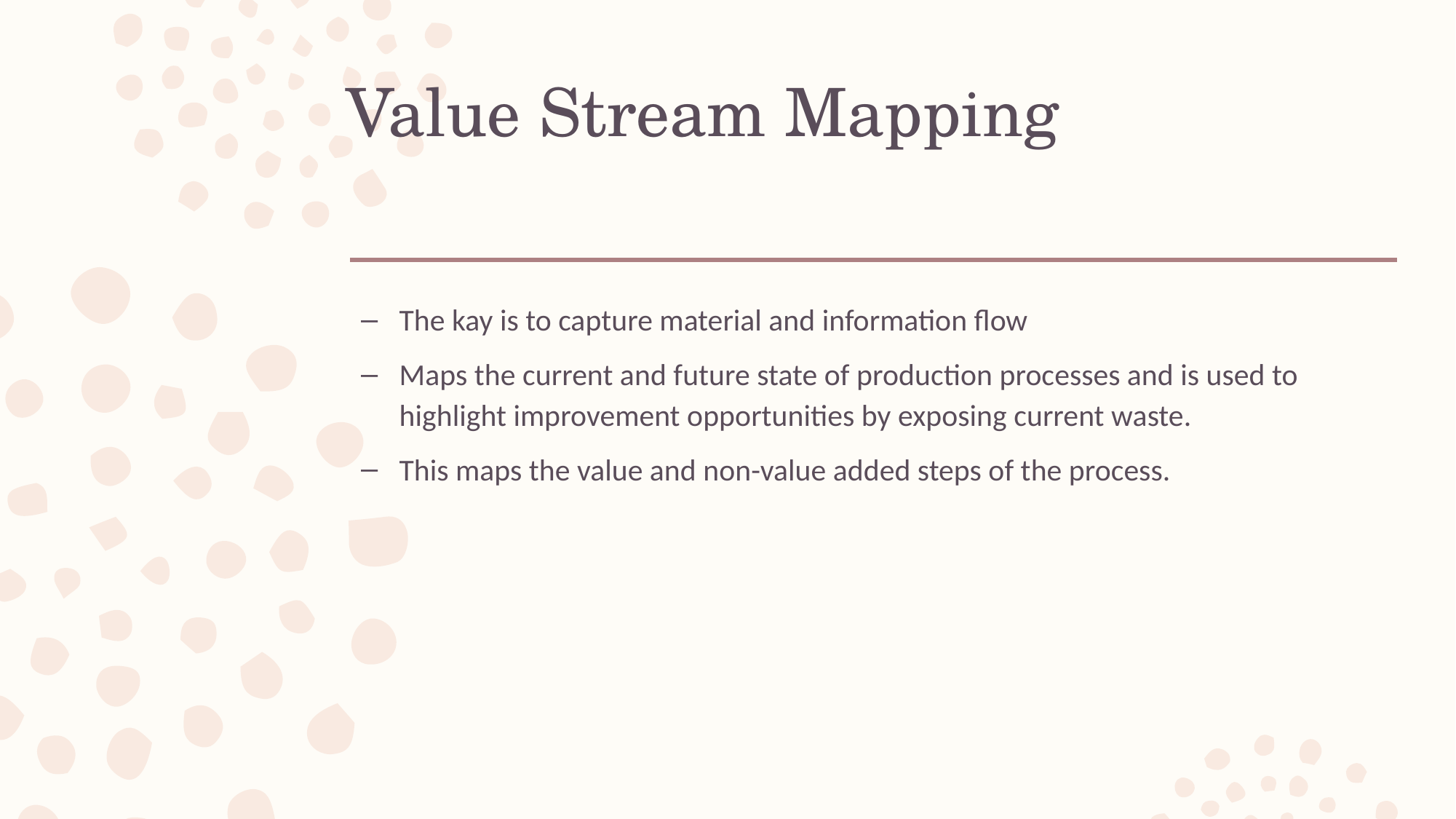

# Value Stream Mapping
The kay is to capture material and information flow
Maps the current and future state of production processes and is used to highlight improvement opportunities by exposing current waste.
This maps the value and non-value added steps of the process.